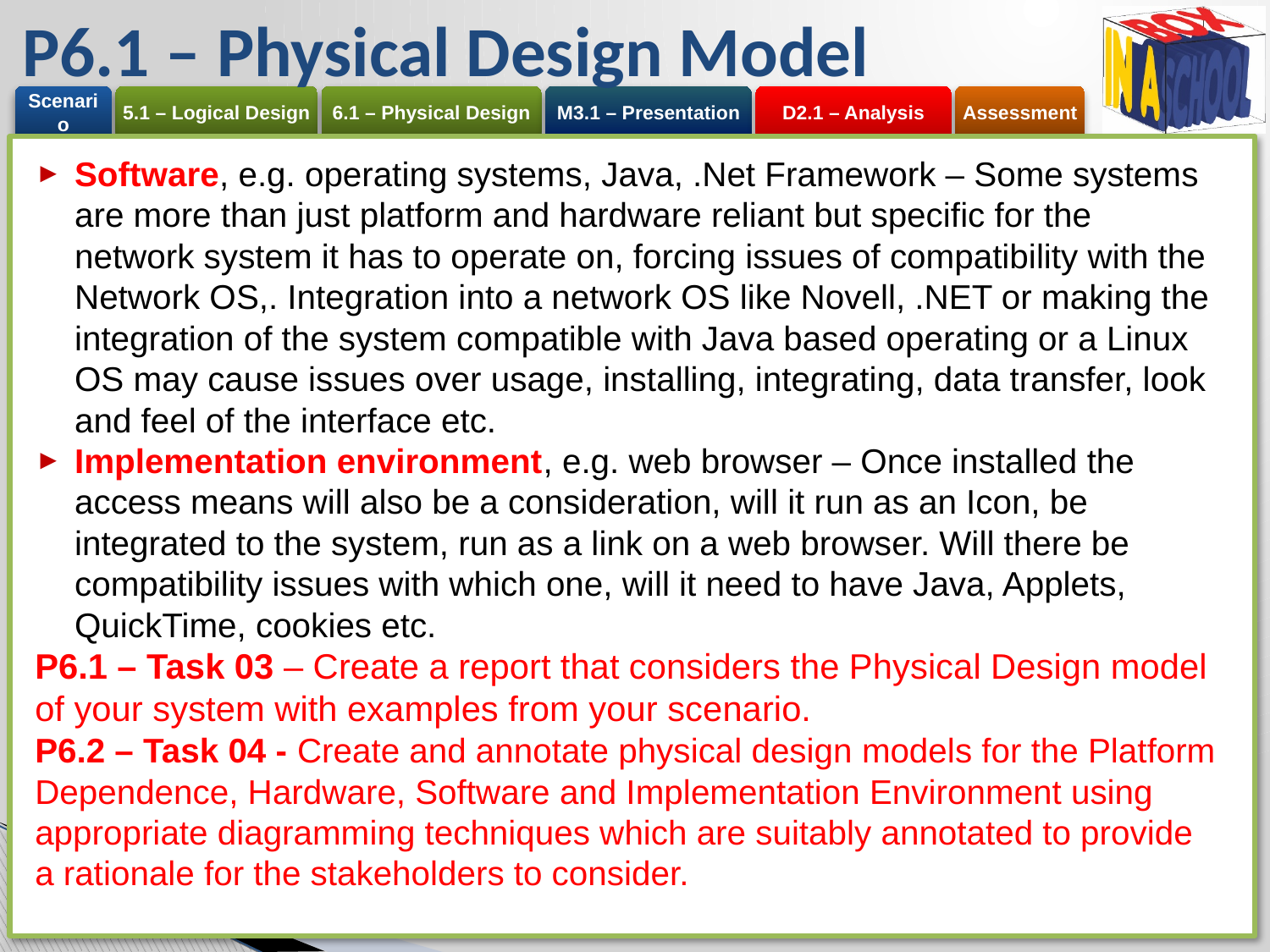

# P6.1 – Physical Design Model
Software, e.g. operating systems, Java, .Net Framework – Some systems are more than just platform and hardware reliant but specific for the network system it has to operate on, forcing issues of compatibility with the Network OS,. Integration into a network OS like Novell, .NET or making the integration of the system compatible with Java based operating or a Linux OS may cause issues over usage, installing, integrating, data transfer, look and feel of the interface etc.
Implementation environment, e.g. web browser – Once installed the access means will also be a consideration, will it run as an Icon, be integrated to the system, run as a link on a web browser. Will there be compatibility issues with which one, will it need to have Java, Applets, QuickTime, cookies etc.
P6.1 – Task 03 – Create a report that considers the Physical Design model of your system with examples from your scenario.
P6.2 – Task 04 - Create and annotate physical design models for the Platform Dependence, Hardware, Software and Implementation Environment using appropriate diagramming techniques which are suitably annotated to provide a rationale for the stakeholders to consider.